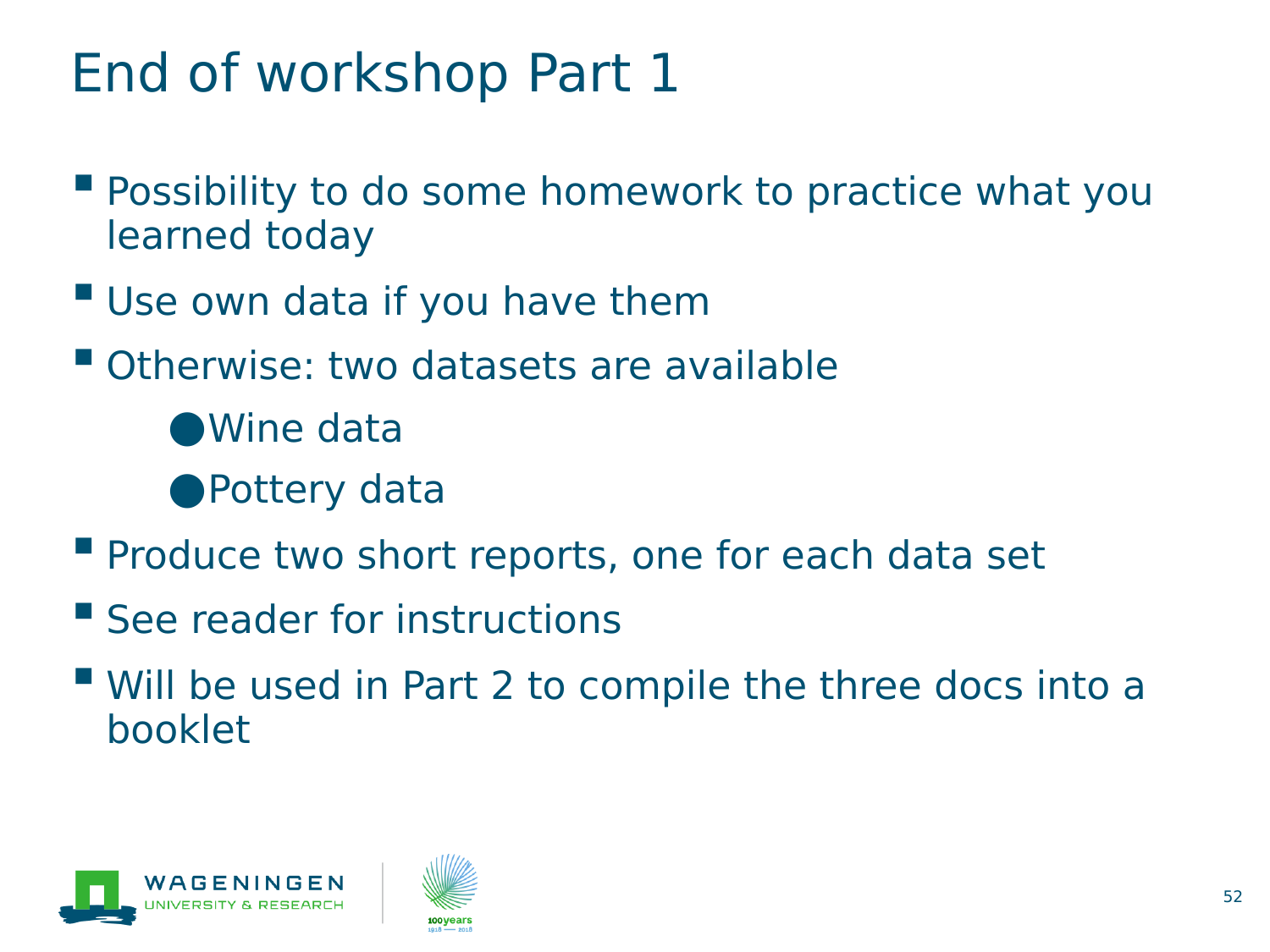

# End of workshop Part 1
Possibility to do some homework to practice what you learned today
Use own data if you have them
Otherwise: two datasets are available
Wine data
Pottery data
Produce two short reports, one for each data set
See reader for instructions
Will be used in Part 2 to compile the three docs into a booklet
52